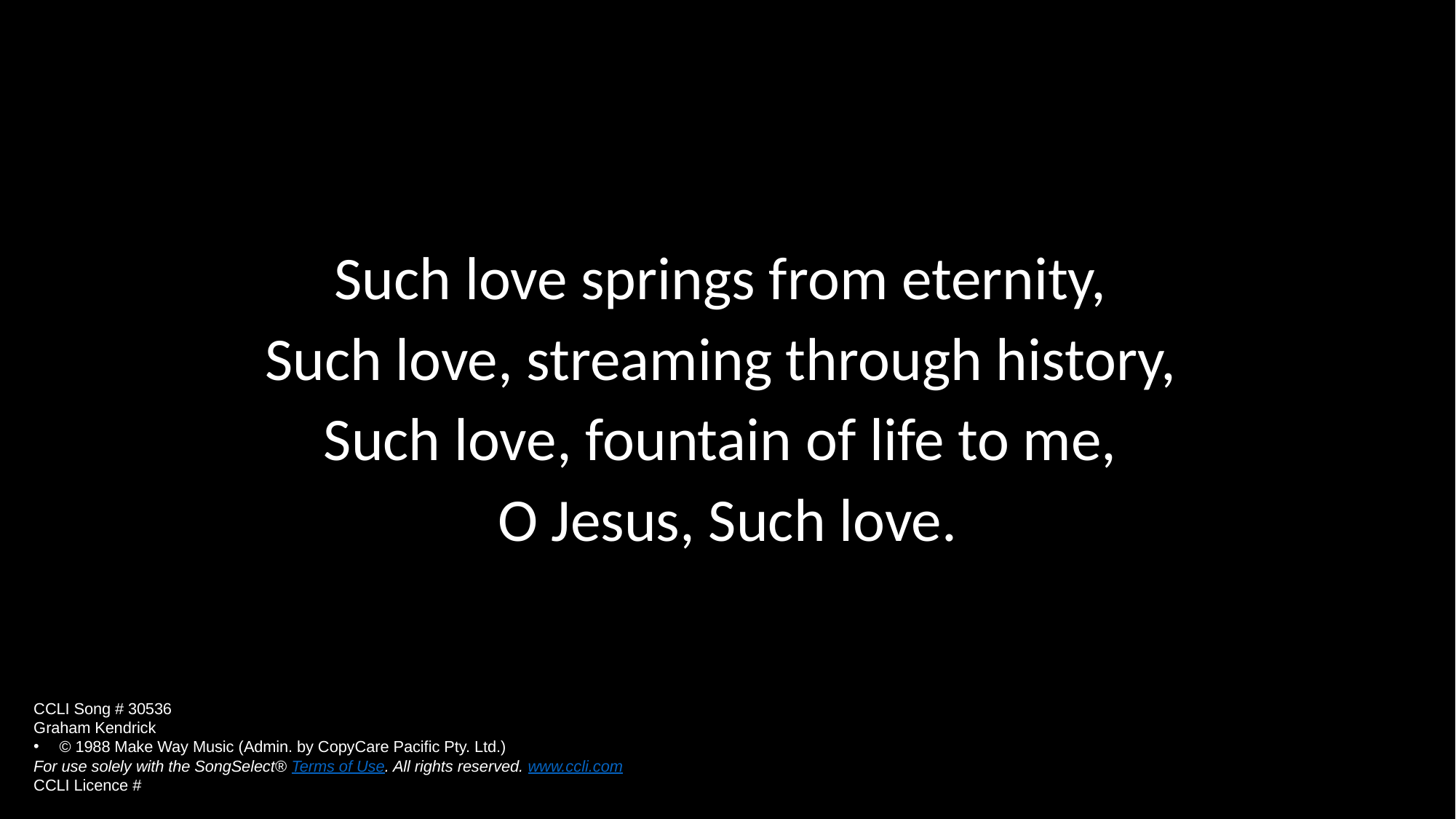

Such love springs from eternity,
Such love, streaming through history,
Such love, fountain of life to me,
O Jesus, Such love.
CCLI Song # 30536
Graham Kendrick
© 1988 Make Way Music (Admin. by CopyCare Pacific Pty. Ltd.)
For use solely with the SongSelect® Terms of Use. All rights reserved. www.ccli.com
CCLI Licence #